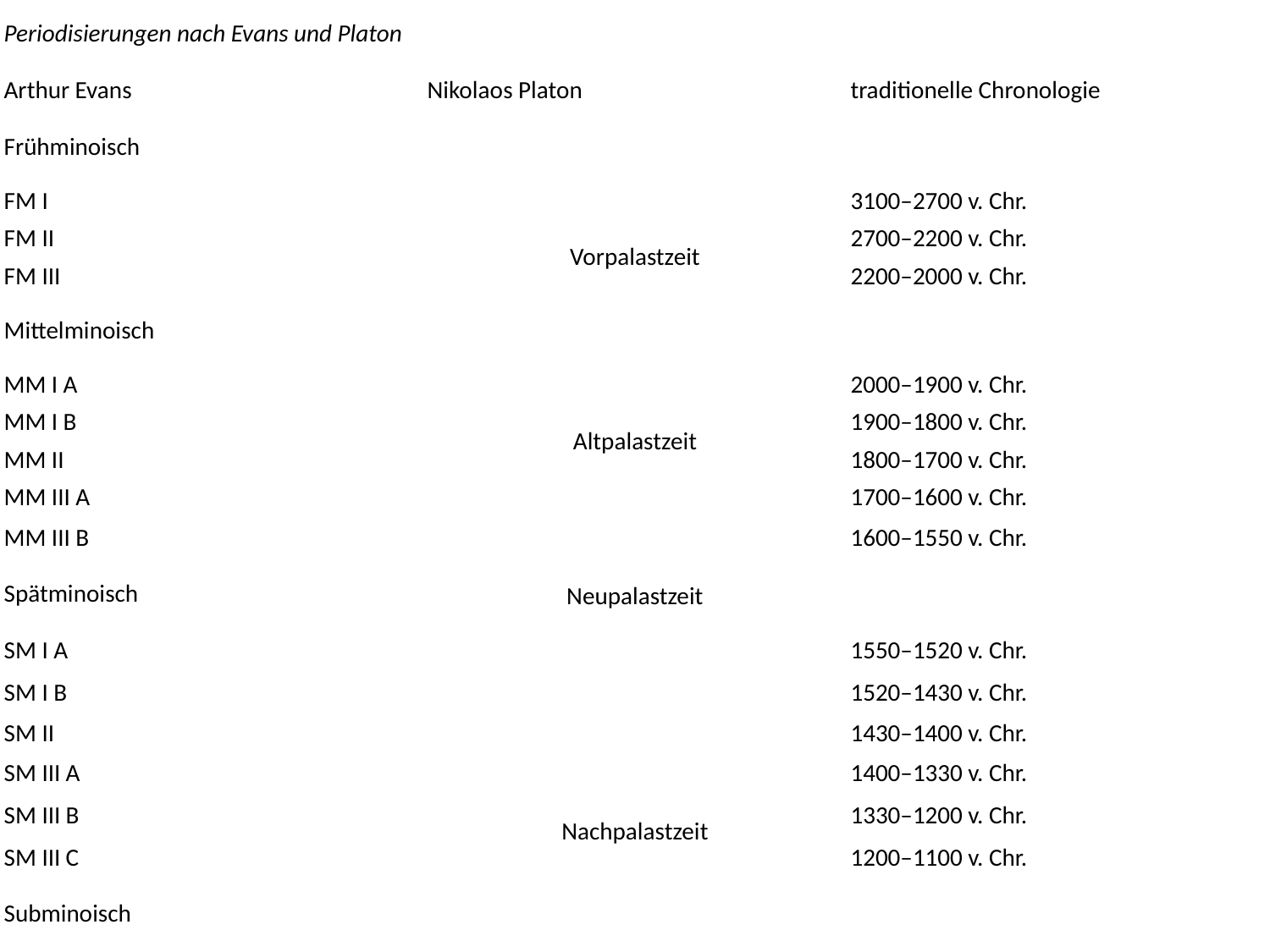

| Periodisierungen nach Evans und Platon |  |  |
| --- | --- | --- |
| Arthur Evans | Nikolaos Platon | traditionelle Chronologie |
| Frühminoisch | Vorpalastzeit |  |
| FM I |  | 3100–2700 v. Chr. |
| FM II |  | 2700–2200 v. Chr. |
| FM III |  | 2200–2000 v. Chr. |
| Mittelminoisch |  |  |
| MM I A |  | 2000–1900 v. Chr. |
| MM I B | Altpalastzeit | 1900–1800 v. Chr. |
| MM II |  | 1800–1700 v. Chr. |
| MM III A | Neupalastzeit | 1700–1600 v. Chr. |
| MM III B |  | 1600–1550 v. Chr. |
| Spätminoisch |  |  |
| SM I A |  | 1550–1520 v. Chr. |
| SM I B |  | 1520–1430 v. Chr. |
| SM II | Nachpalastzeit | 1430–1400 v. Chr. |
| SM III A |  | 1400–1330 v. Chr. |
| SM III B |  | 1330–1200 v. Chr. |
| SM III C |  | 1200–1100 v. Chr. |
| Subminoisch |  |  |